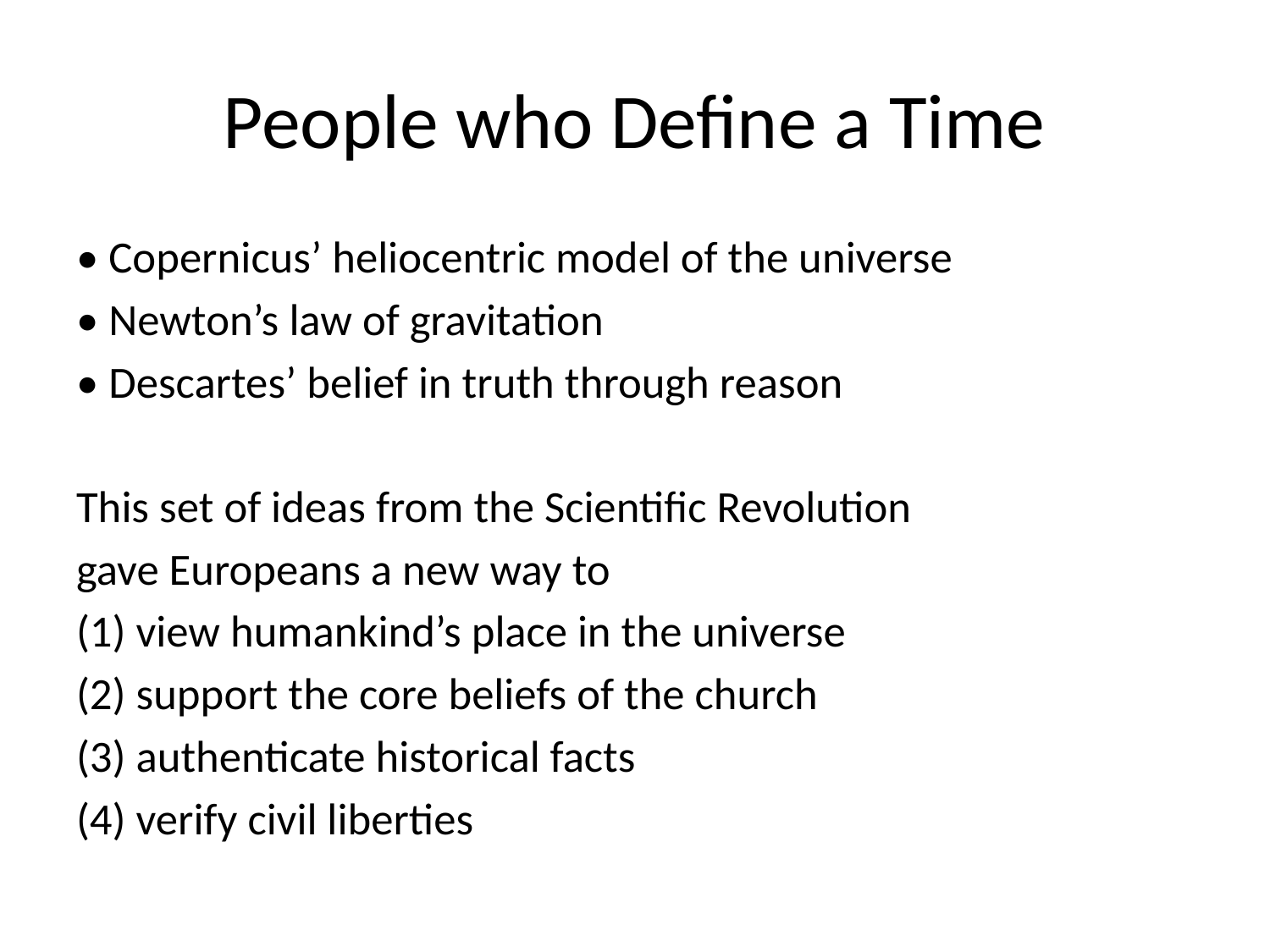

# People who Define a Time
• Copernicus’ heliocentric model of the universe
• Newton’s law of gravitation
• Descartes’ belief in truth through reason

This set of ideas from the Scientific Revolution
gave Europeans a new way to
(1) view humankind’s place in the universe
(2) support the core beliefs of the church
(3) authenticate historical facts
(4) verify civil liberties